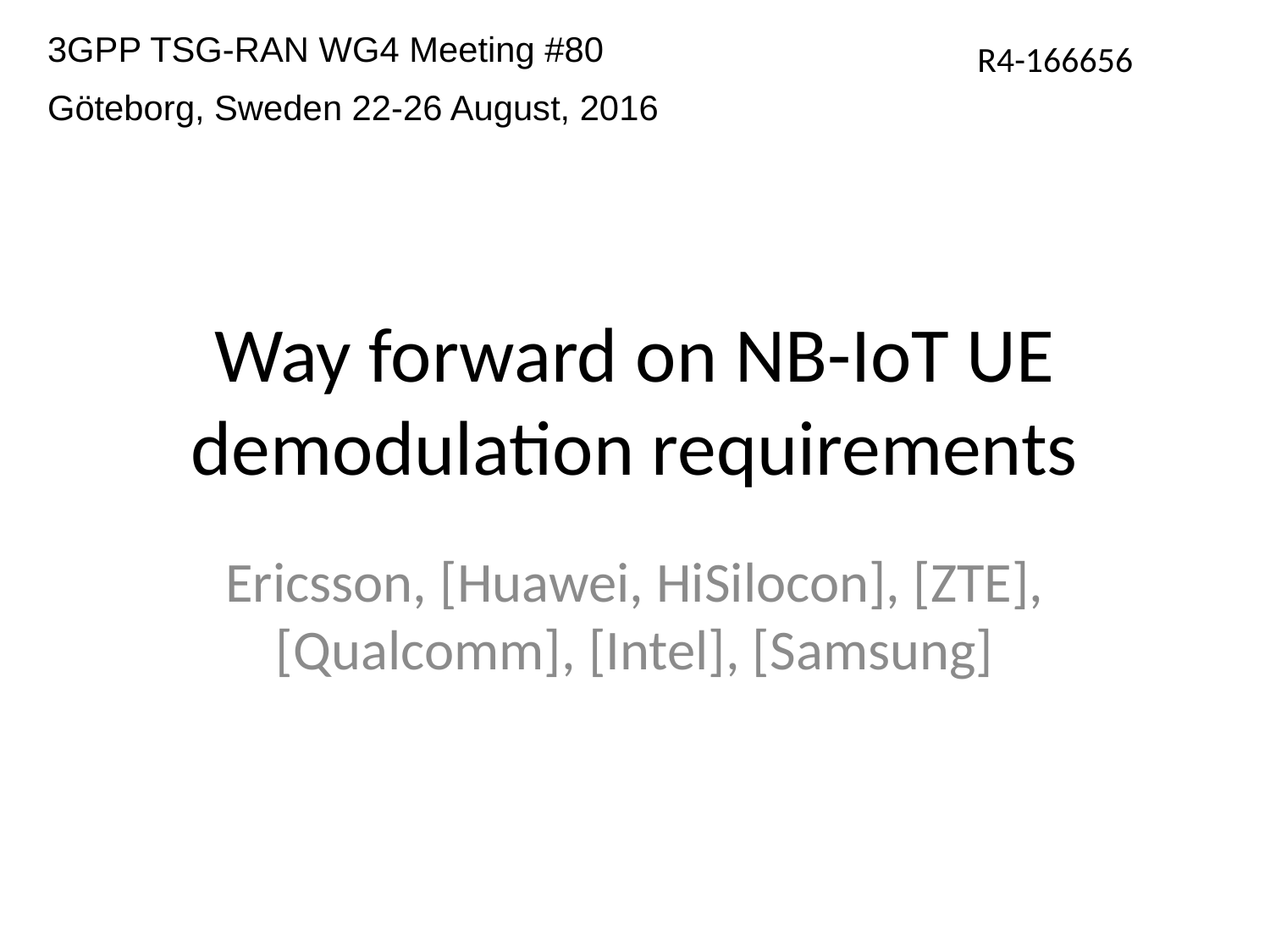

3GPP TSG-RAN WG4 Meeting #80
Göteborg, Sweden 22-26 August, 2016
R4-166656
# Way forward on NB-IoT UE demodulation requirements
Ericsson, [Huawei, HiSilocon], [ZTE], [Qualcomm], [Intel], [Samsung]